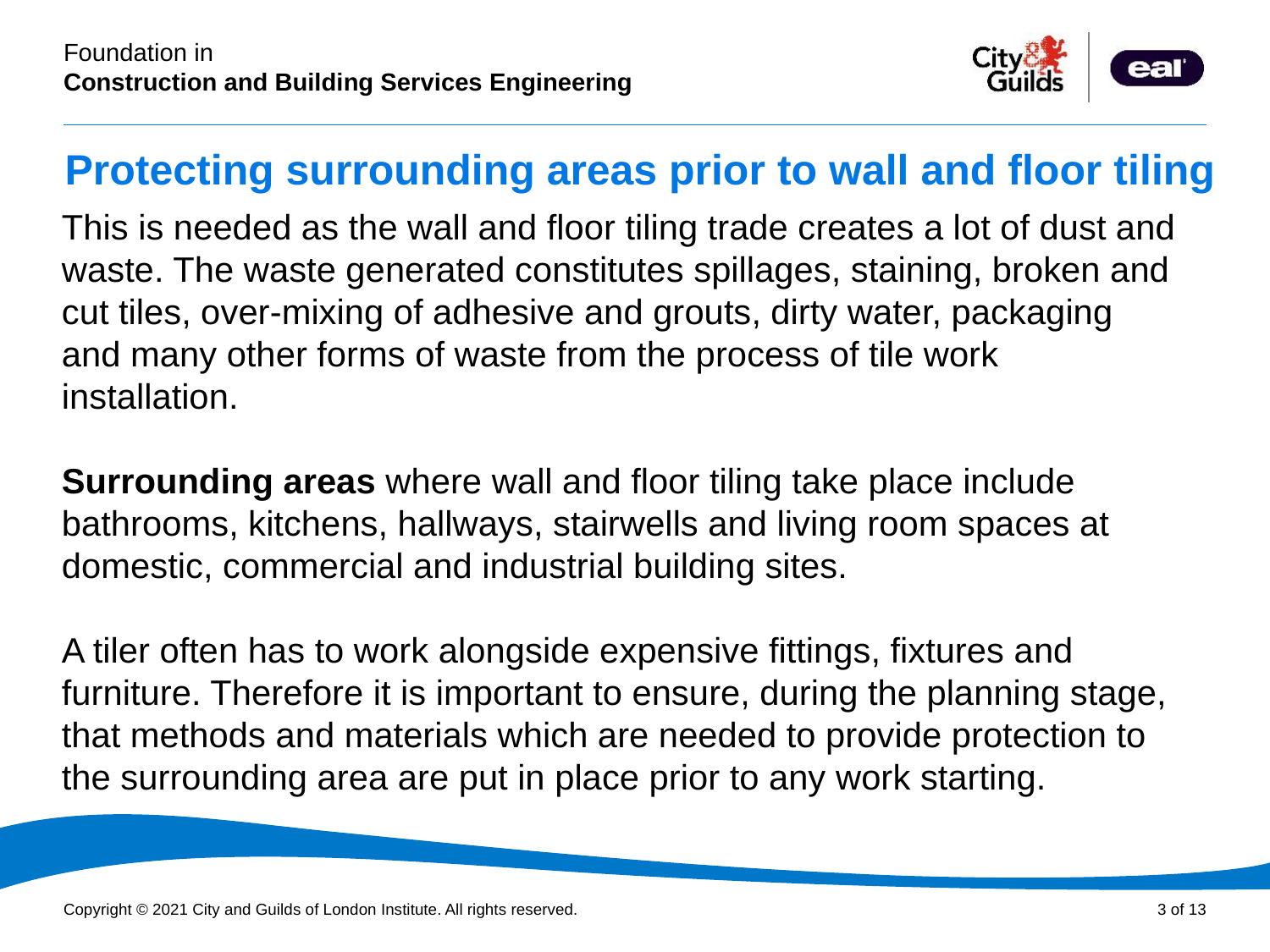

# Protecting surrounding areas prior to wall and floor tiling
This is needed as the wall and floor tiling trade creates a lot of dust and waste. The waste generated constitutes spillages, staining, broken and cut tiles, over-mixing of adhesive and grouts, dirty water, packaging and many other forms of waste from the process of tile work installation.

Surrounding areas where wall and floor tiling take place include bathrooms, kitchens, hallways, stairwells and living room spaces at domestic, commercial and industrial building sites.

A tiler often has to work alongside expensive fittings, fixtures and furniture. Therefore it is important to ensure, during the planning stage, that methods and materials which are needed to provide protection to the surrounding area are put in place prior to any work starting.